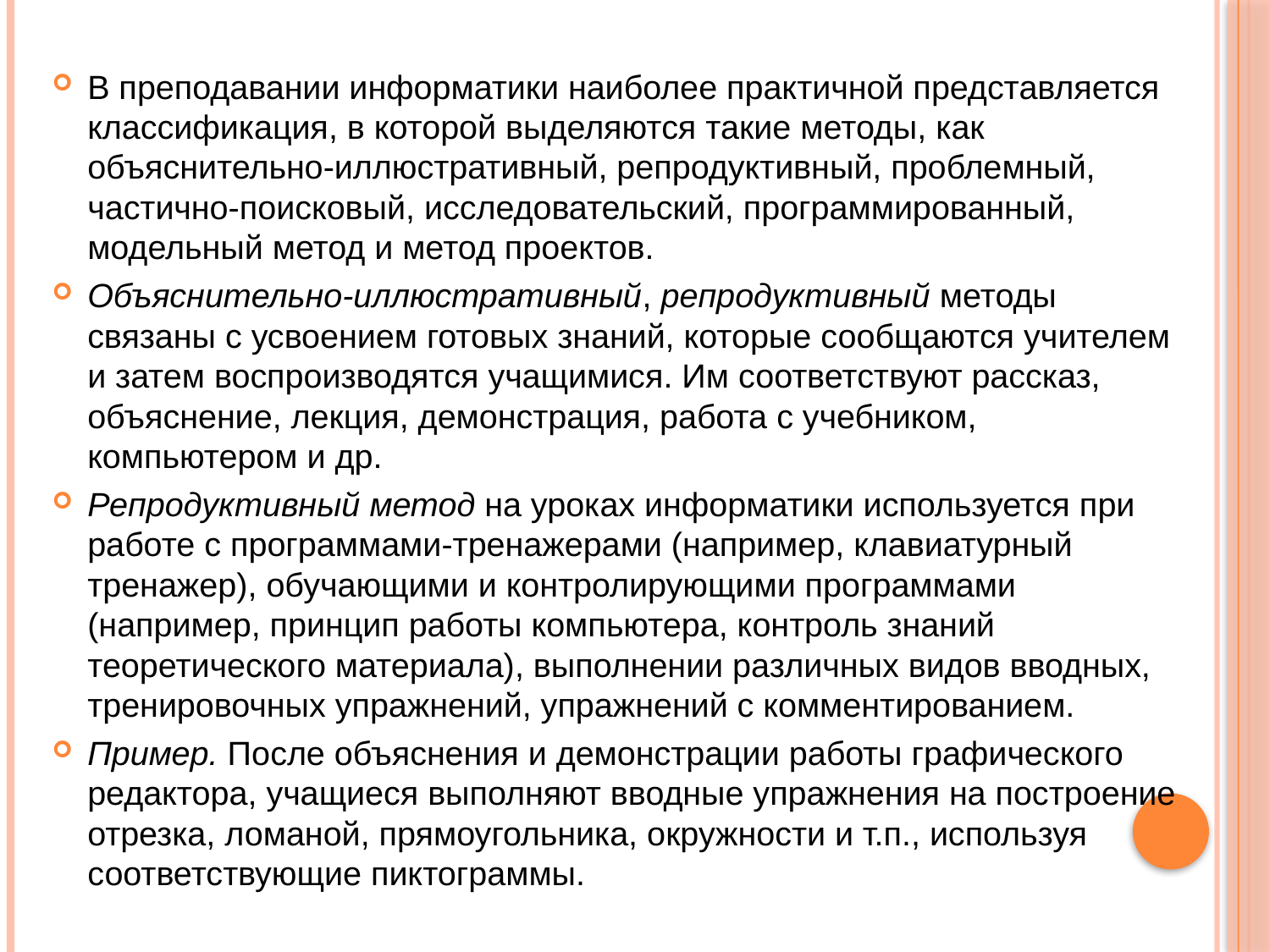

В преподавании информатики наиболее практичной представляется классификация, в которой выделяются такие методы, как объяснительно-иллюстративный, репродуктивный, проблемный, частично-поисковый, исследовательский, программированный, модельный метод и метод проектов.
Объяснительно-иллюстративный, репродуктивный методы связаны с усвоением готовых знаний, которые сообщаются учителем и затем воспроизводятся учащимися. Им соответствуют рассказ, объяснение, лекция, демонстрация, работа с учебником, компьютером и др.
Репродуктивный метод на уроках информатики используется при работе с программами-тренажерами (например, клавиатурный тренажер), обучающими и контролирующими программами (например, принцип работы компьютера, контроль знаний теоретического материала), выполнении различных видов вводных, тренировочных упражнений, упражнений с комментированием.
Пример. После объяснения и демонстрации работы графического редактора, учащиеся выполняют вводные упражнения на построение отрезка, ломаной, прямоугольника, окружности и т.п., используя соответствующие пиктограммы.